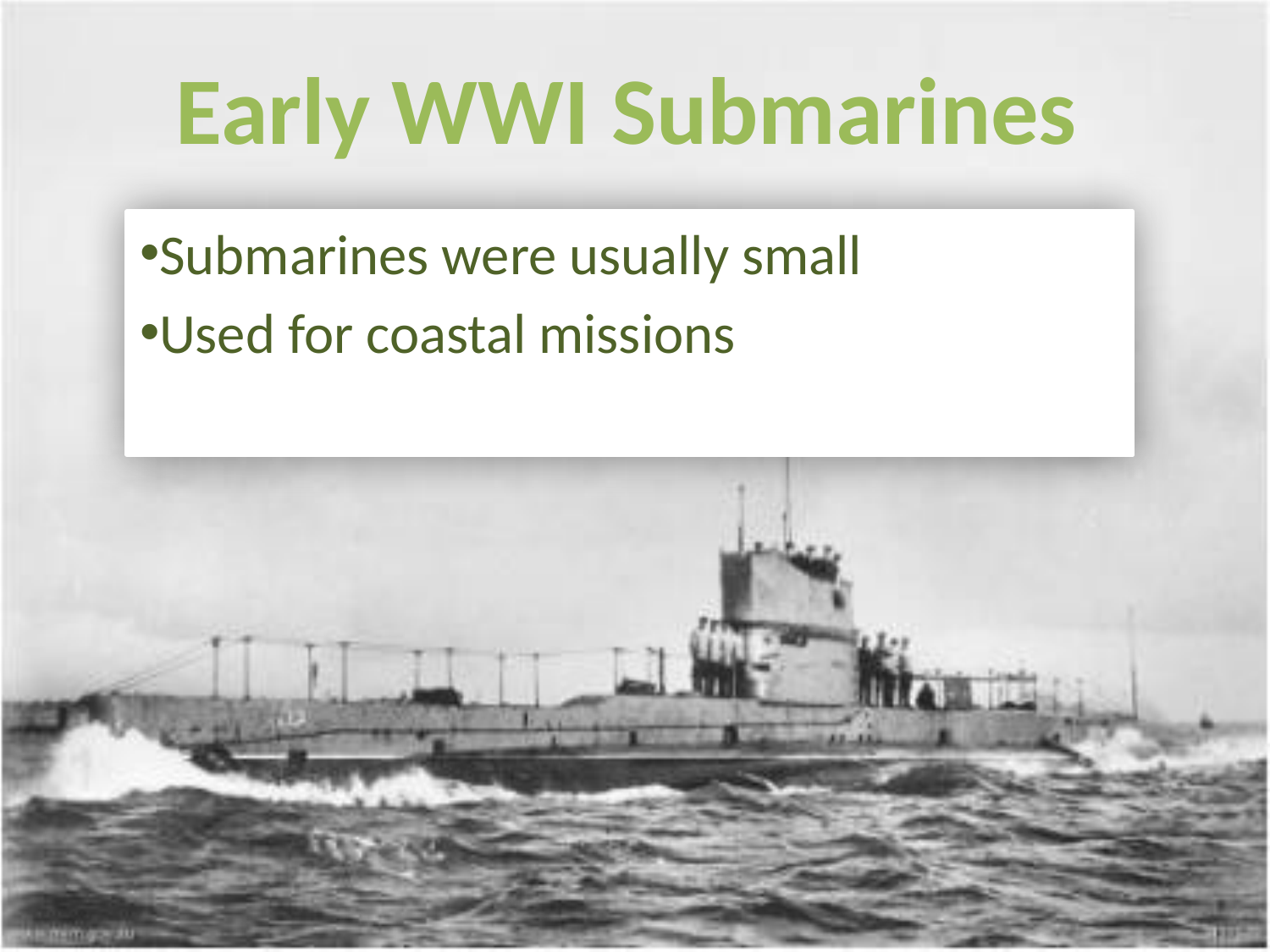

Early WWI Submarines
Submarines were usually small
Used for coastal missions